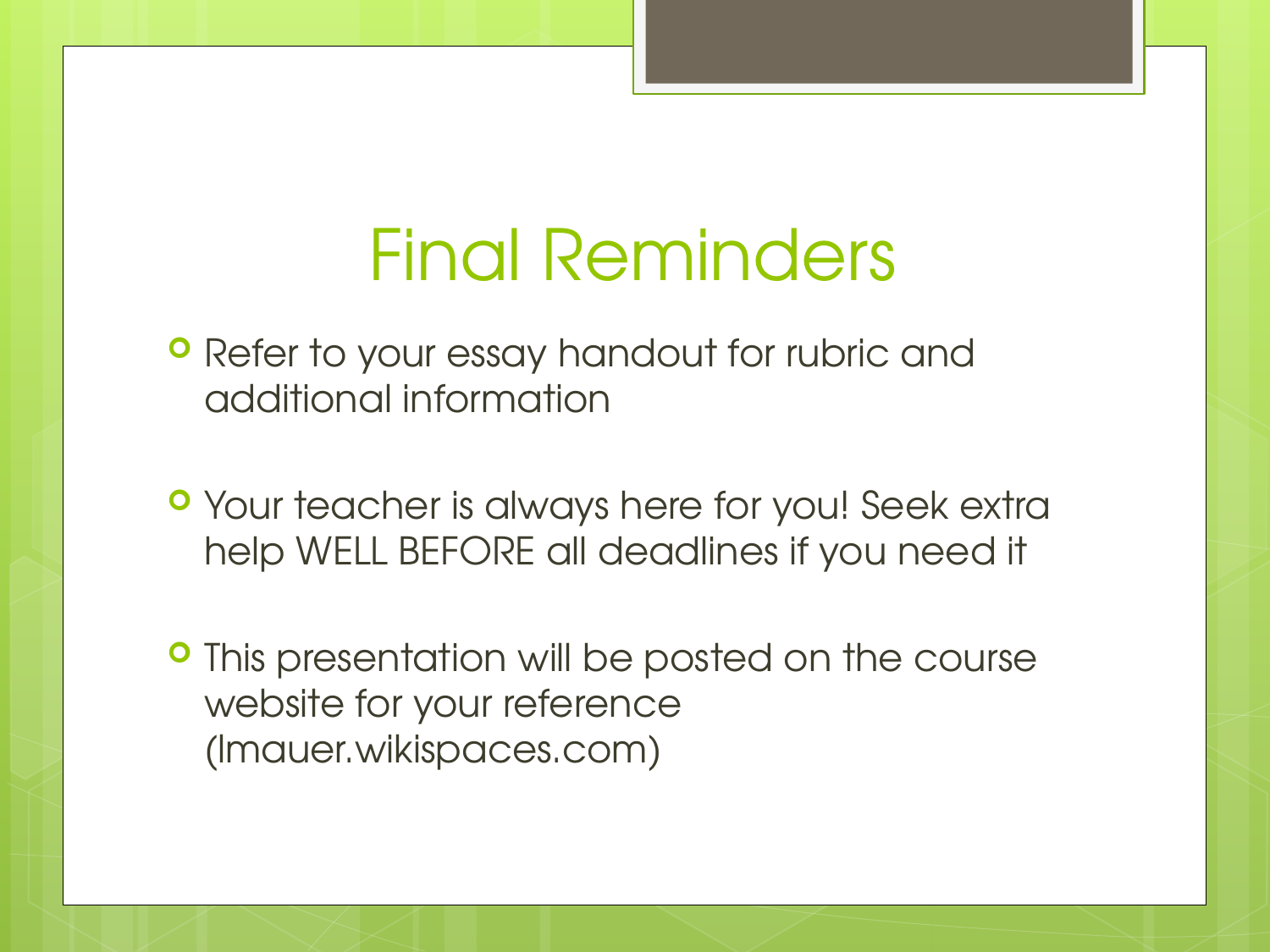

# Final Reminders
Refer to your essay handout for rubric and additional information

Your teacher is always here for you! Seek extra help WELL BEFORE all deadlines if you need it

This presentation will be posted on the course website for your reference (lmauer.wikispaces.com)